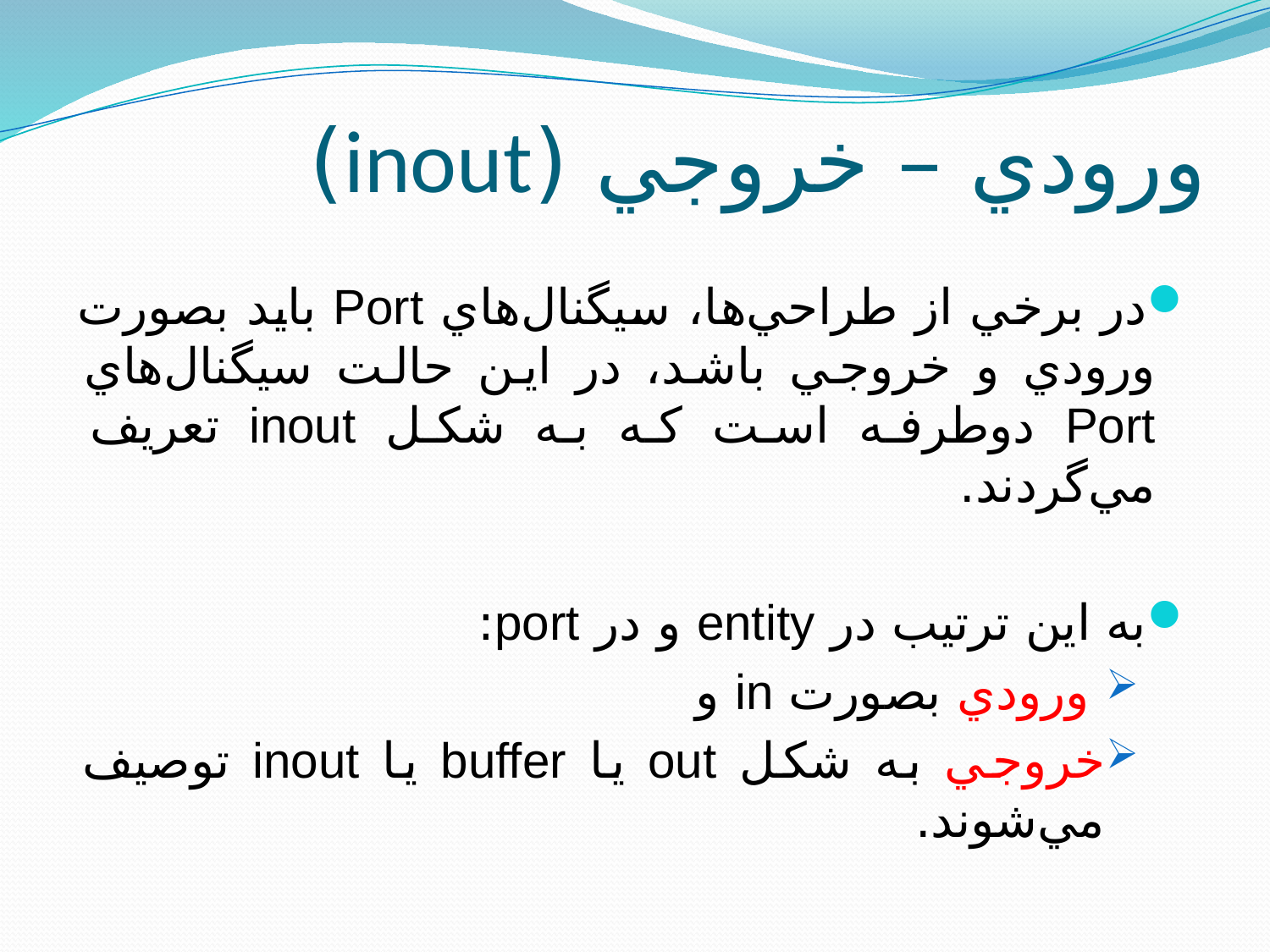

# ورودي – خروجي (inout)
در برخي از طراحي‌ها، سيگنال‌هاي Port بايد بصورت ورودي و خروجي باشد، در اين حالت سيگنال‌هاي Port دوطرفه است که به شکل inout تعريف مي‌گردند.

به اين ترتيب در entity و در port:
 ورودي بصورت in و
خروجي به شکل out يا buffer يا inout توصيف مي‌شوند.